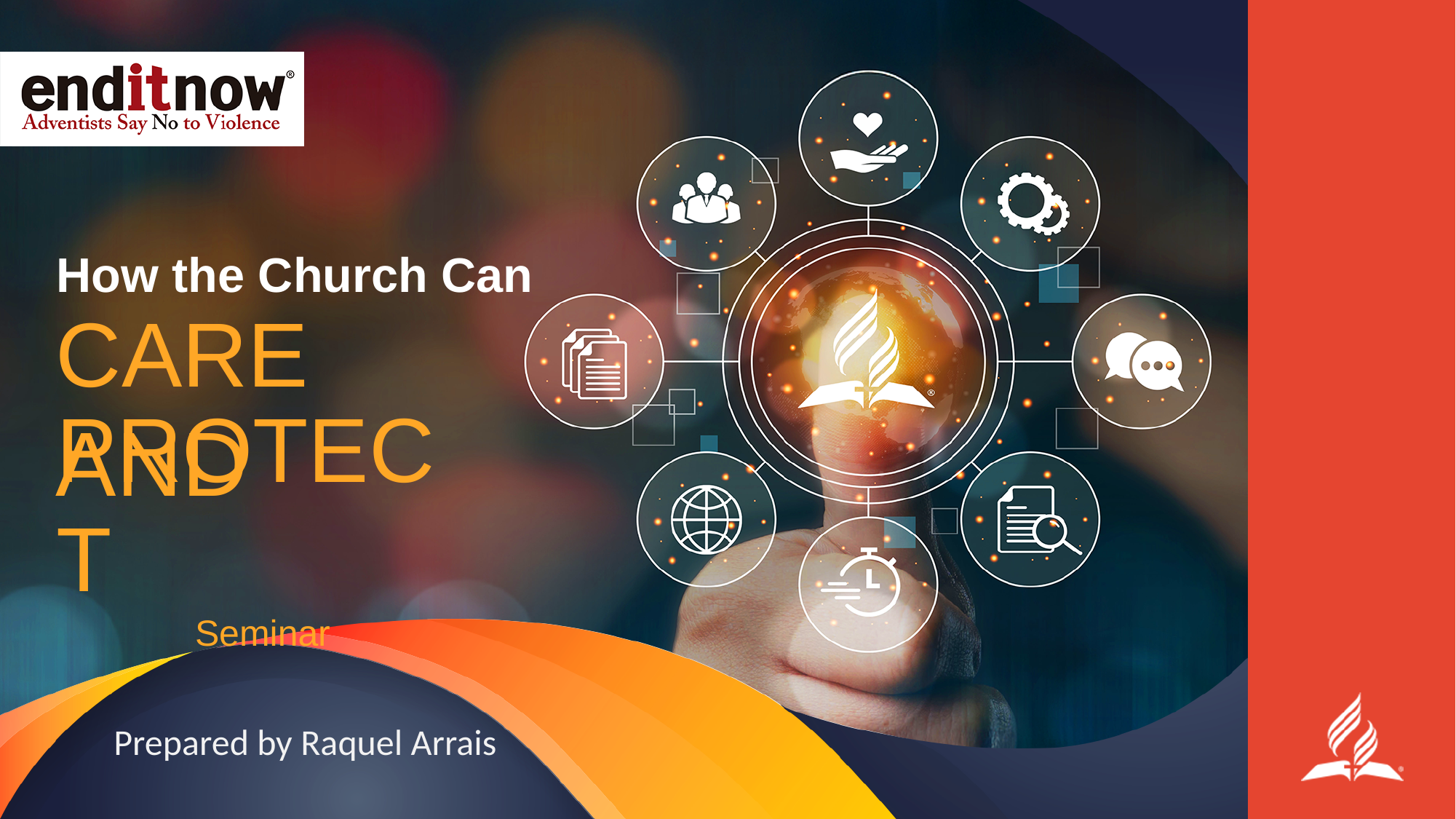

How the Church Can
CARE AND
PROTECT
Seminar
Prepared by Raquel Arrais